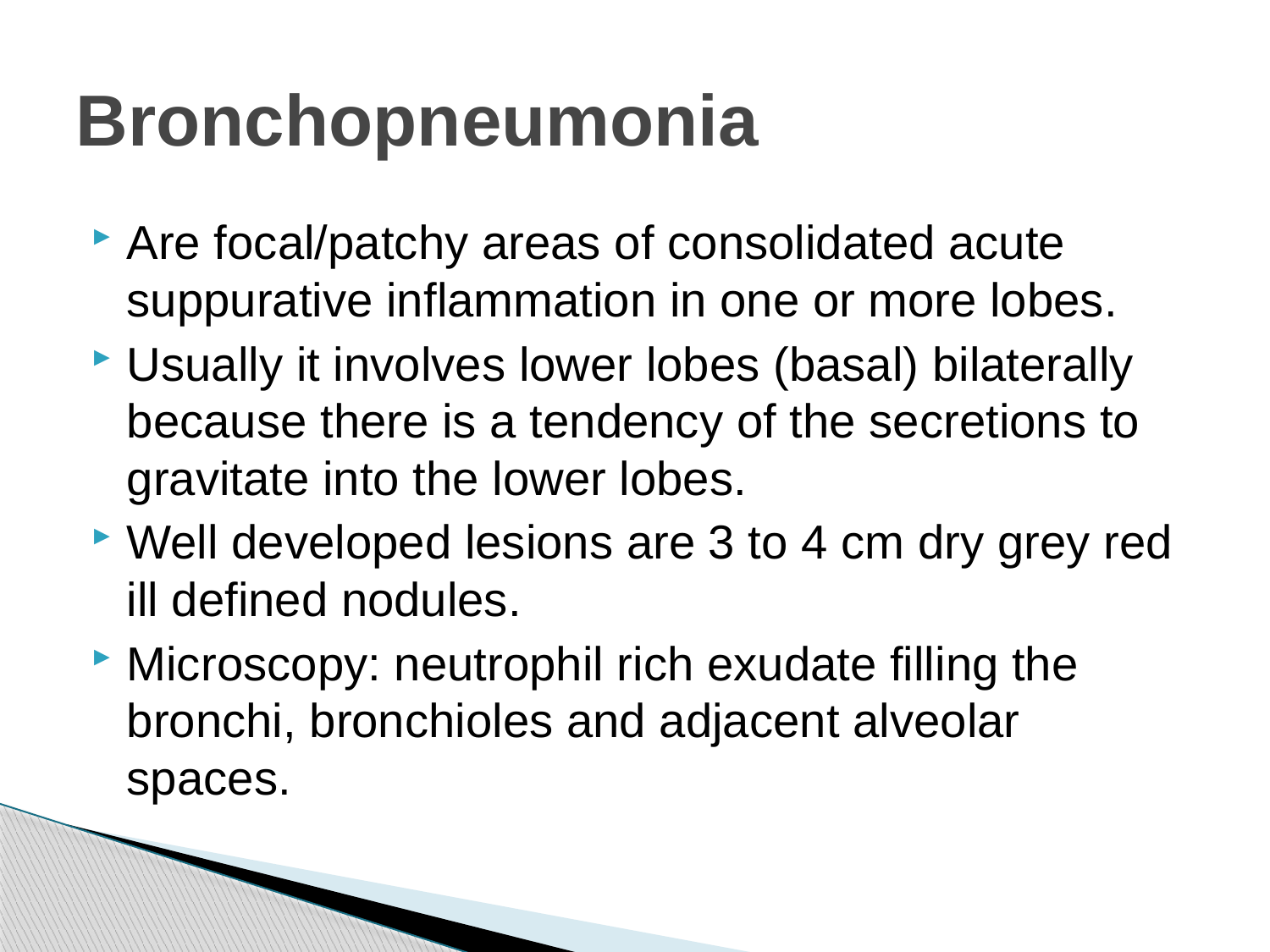

# Bronchopneumonia
Are focal/patchy areas of consolidated acute suppurative inflammation in one or more lobes.
Usually it involves lower lobes (basal) bilaterally because there is a tendency of the secretions to gravitate into the lower lobes.
Well developed lesions are 3 to 4 cm dry grey red ill defined nodules.
Microscopy: neutrophil rich exudate filling the bronchi, bronchioles and adjacent alveolar spaces.